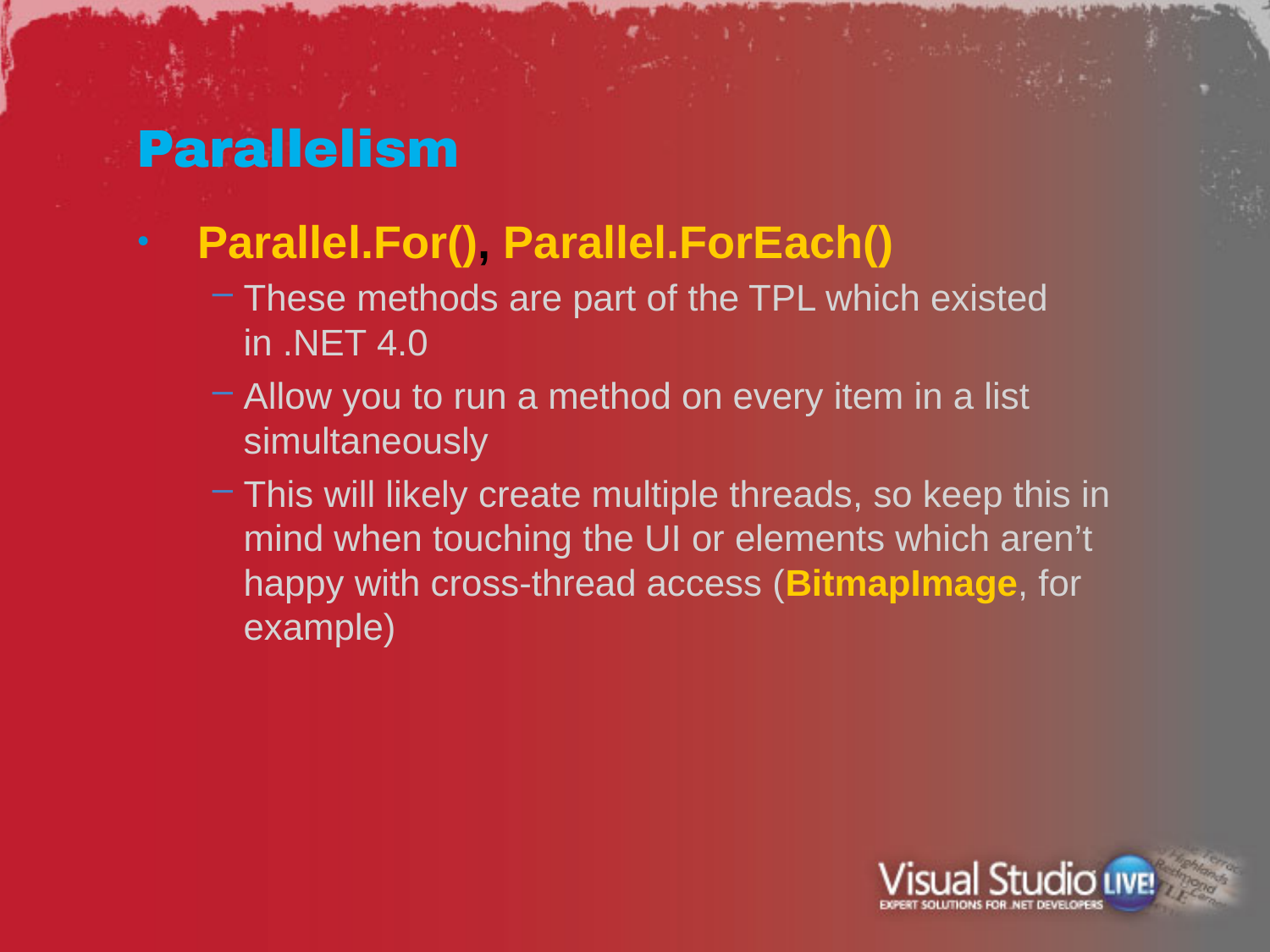

# Parallelism
Parallel.For(), Parallel.ForEach()
These methods are part of the TPL which existed in .NET 4.0
Allow you to run a method on every item in a list simultaneously
This will likely create multiple threads, so keep this in mind when touching the UI or elements which aren’t happy with cross-thread access (BitmapImage, for example)